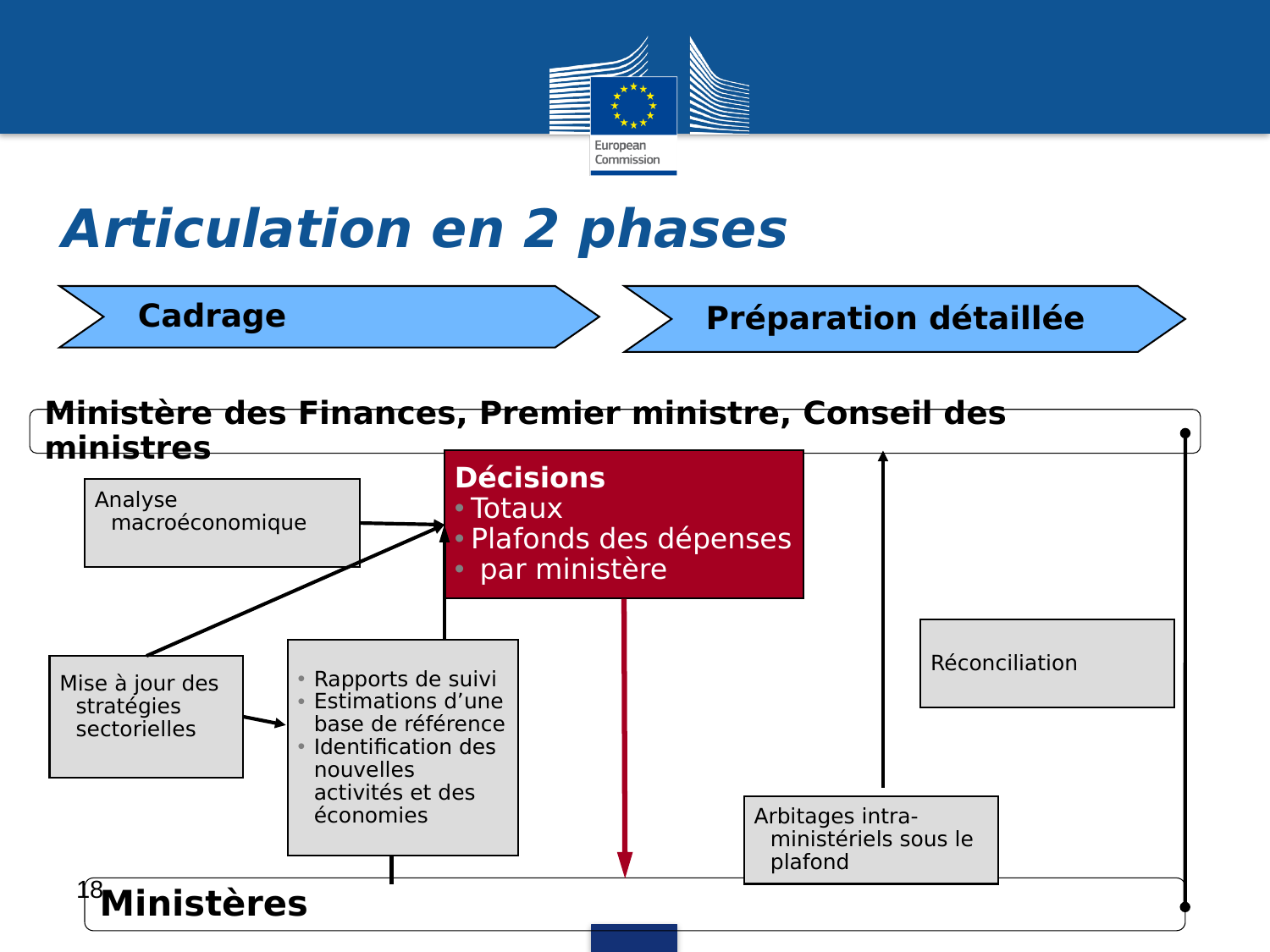

# Articulation en 2 phases
Cadrage
Préparation détaillée
Ministère des Finances, Premier ministre, Conseil des ministres
Décisions
Totaux
Plafonds des dépenses
 par ministère
Analyse macroéconomique

Réconciliation
Rapports de suivi
Estimations d’une base de référence
Identification des nouvelles activités et des économies

Mise à jour des stratégies sectorielles

Arbitages intra-ministériels sous le plafond
18
Ministères